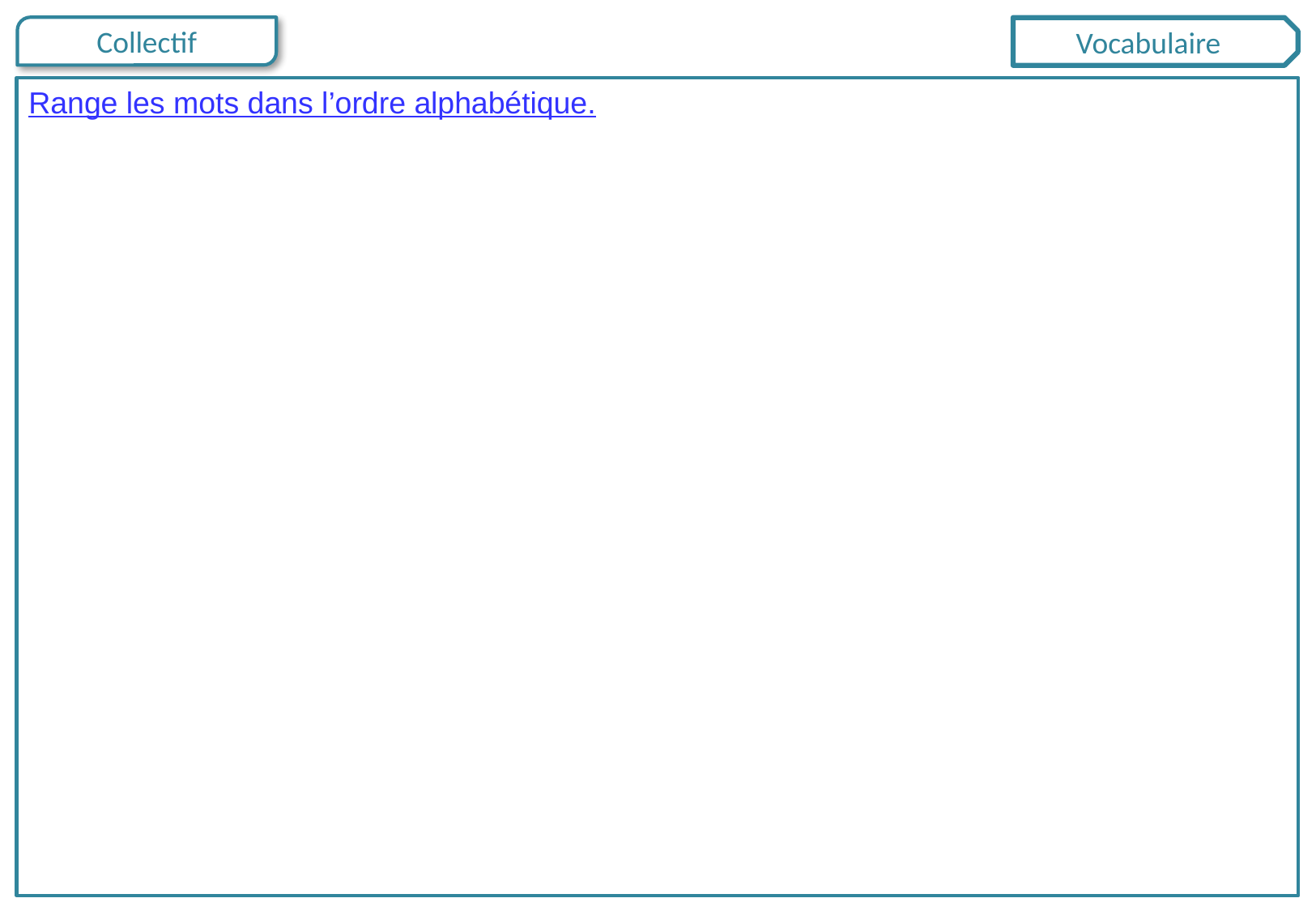

Vocabulaire
Range les mots dans l’ordre alphabétique.